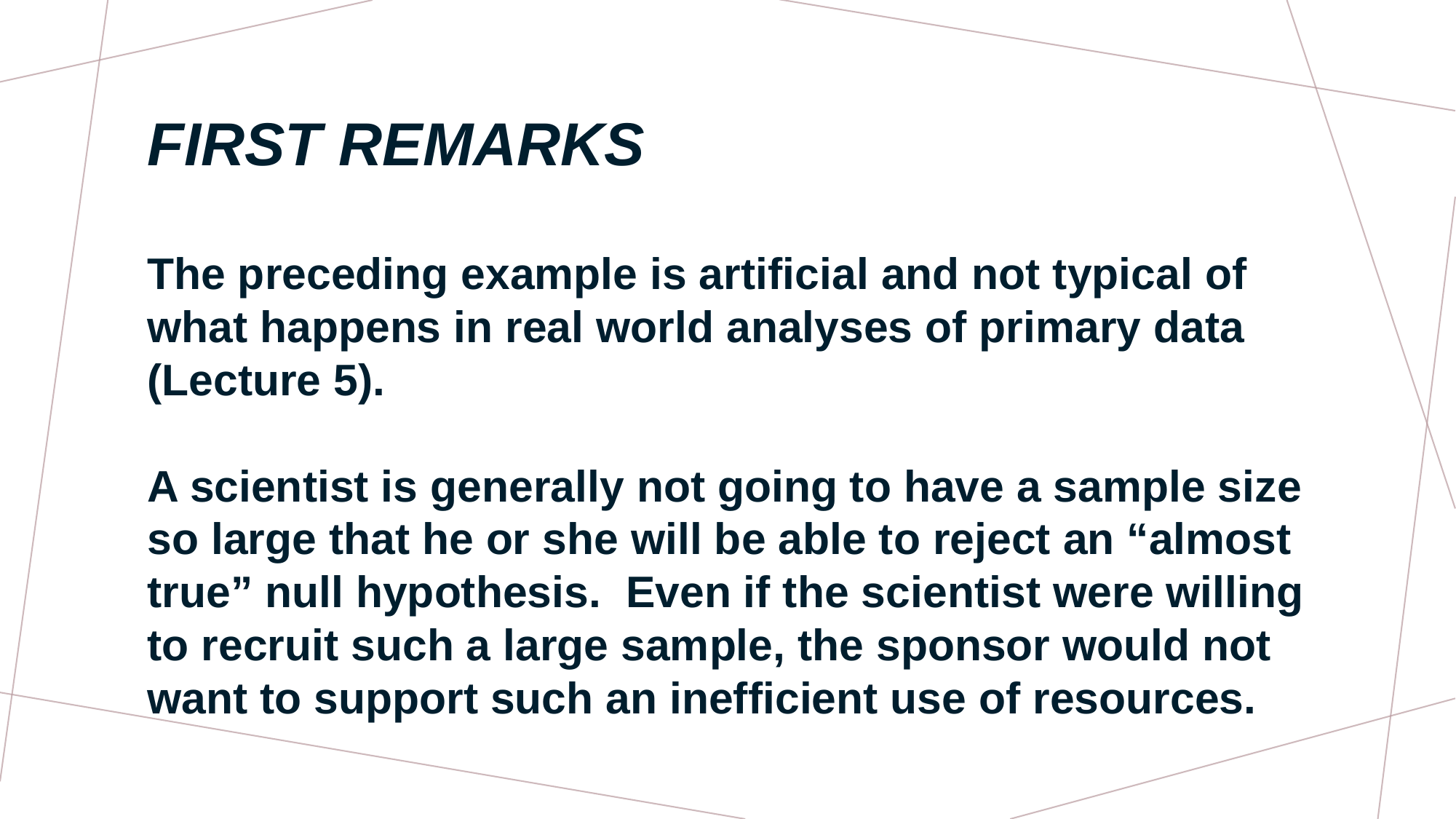

# FIRST REMARKS
The preceding example is artificial and not typical of what happens in real world analyses of primary data (Lecture 5).

A scientist is generally not going to have a sample size so large that he or she will be able to reject an “almost true” null hypothesis.  Even if the scientist were willing to recruit such a large sample, the sponsor would not want to support such an inefficient use of resources.